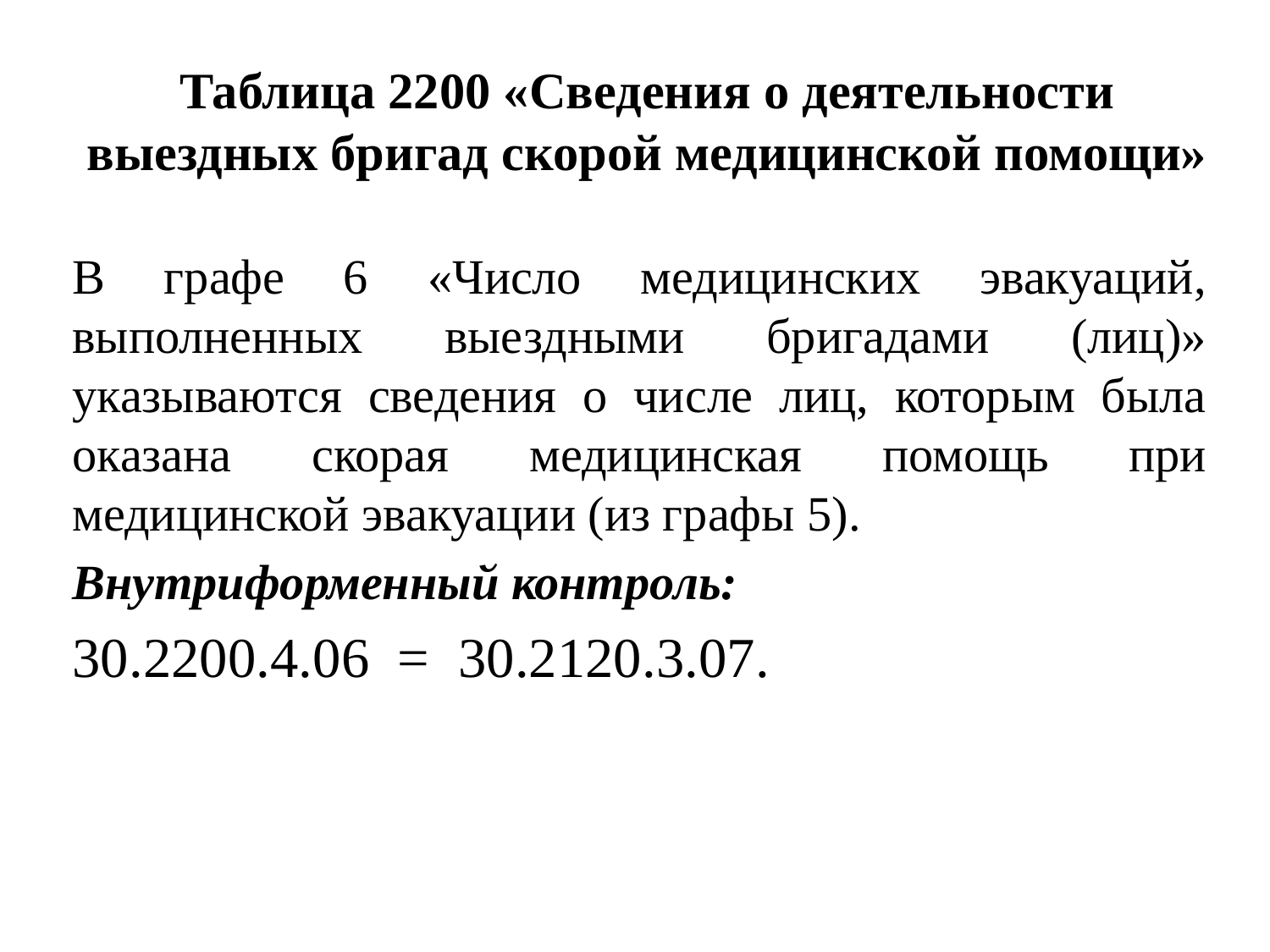

# Таблица 2200 «Сведения о деятельности выездных бригад скорой медицинской помощи»
В графе 6 «Число медицинских эвакуаций, выполненных выездными бригадами (лиц)» указываются сведения о числе лиц, которым была оказана скорая медицинская помощь при медицинской эвакуации (из графы 5).
Внутриформенный контроль:
30.2200.4.06  =  30.2120.3.07.